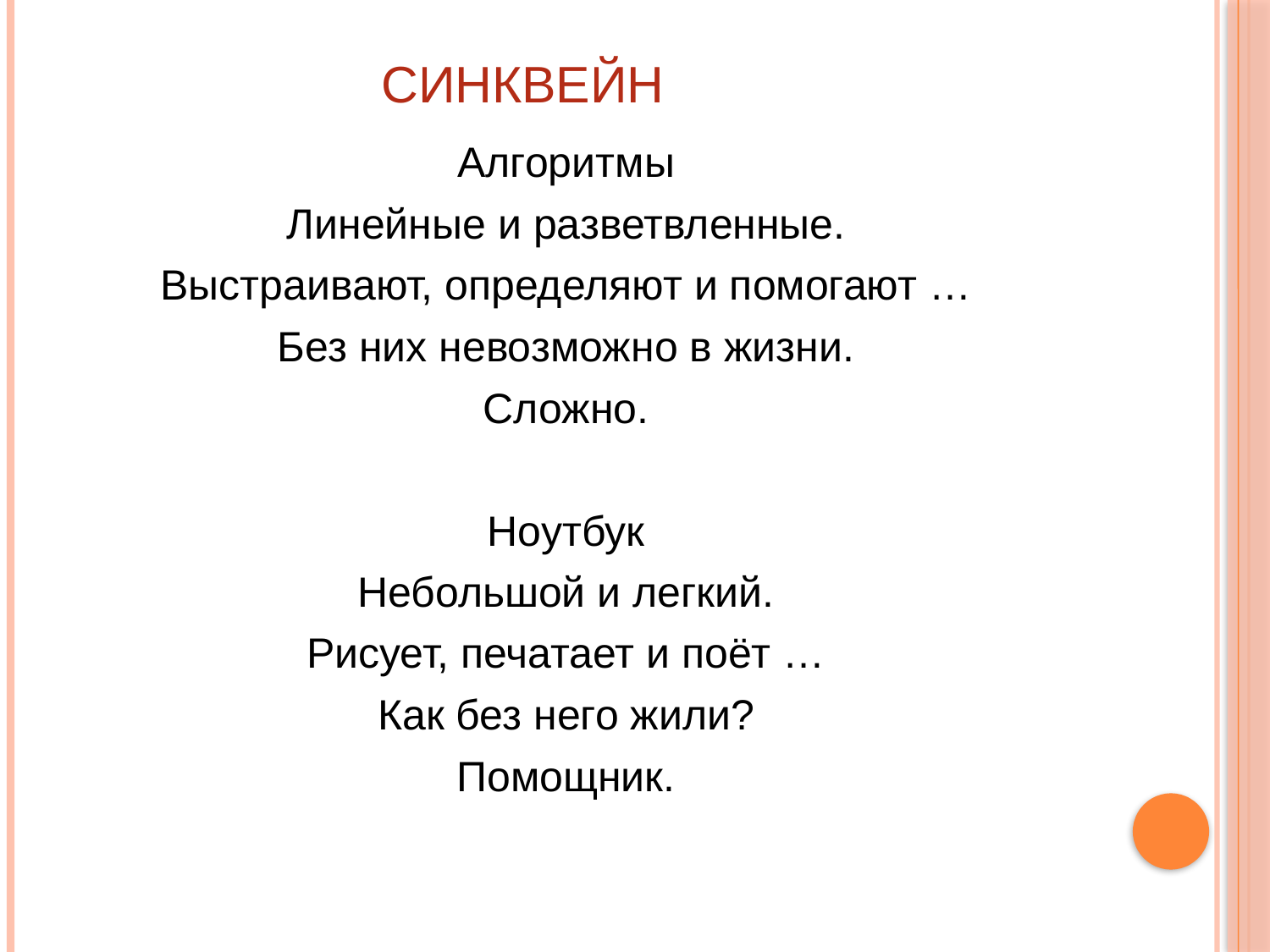

# Синквейн
Алгоритмы
Линейные и разветвленные.
Выстраивают, определяют и помогают …
Без них невозможно в жизни.
Сложно.

Ноутбук
Небольшой и легкий.
Рисует, печатает и поёт …
Как без него жили?
Помощник.